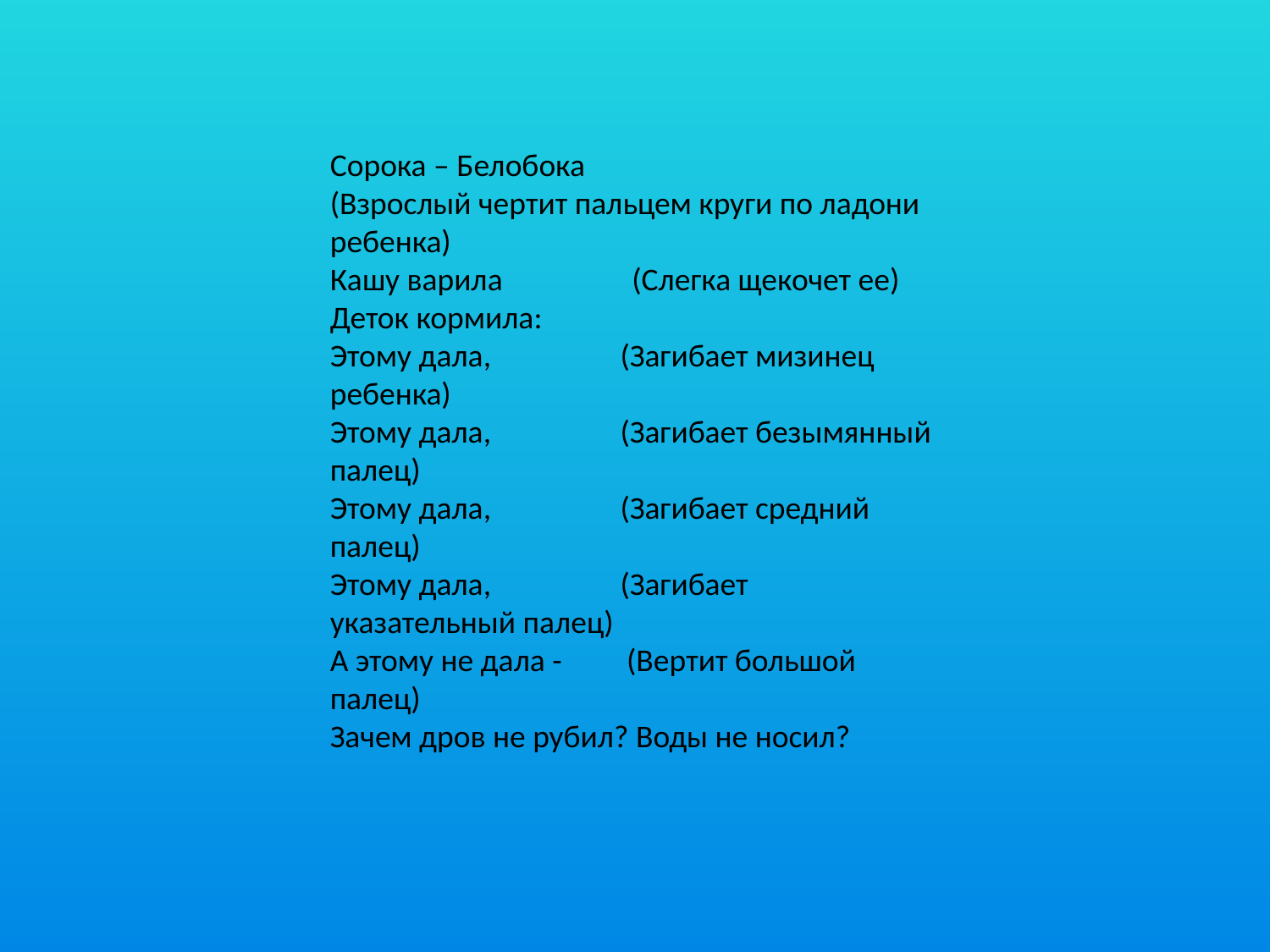

Сорока – Белобока
(Взрослый чертит пальцем круги по ладони ребенка)
Кашу варила                  (Слегка щекочет ее)
Деток кормила:
Этому дала,                  (Загибает мизинец ребенка)
Этому дала,                  (Загибает безымянный палец)
Этому дала,                  (Загибает средний палец)
Этому дала,                  (Загибает указательный палец)
А этому не дала -         (Вертит большой палец)
Зачем дров не рубил? Воды не носил?